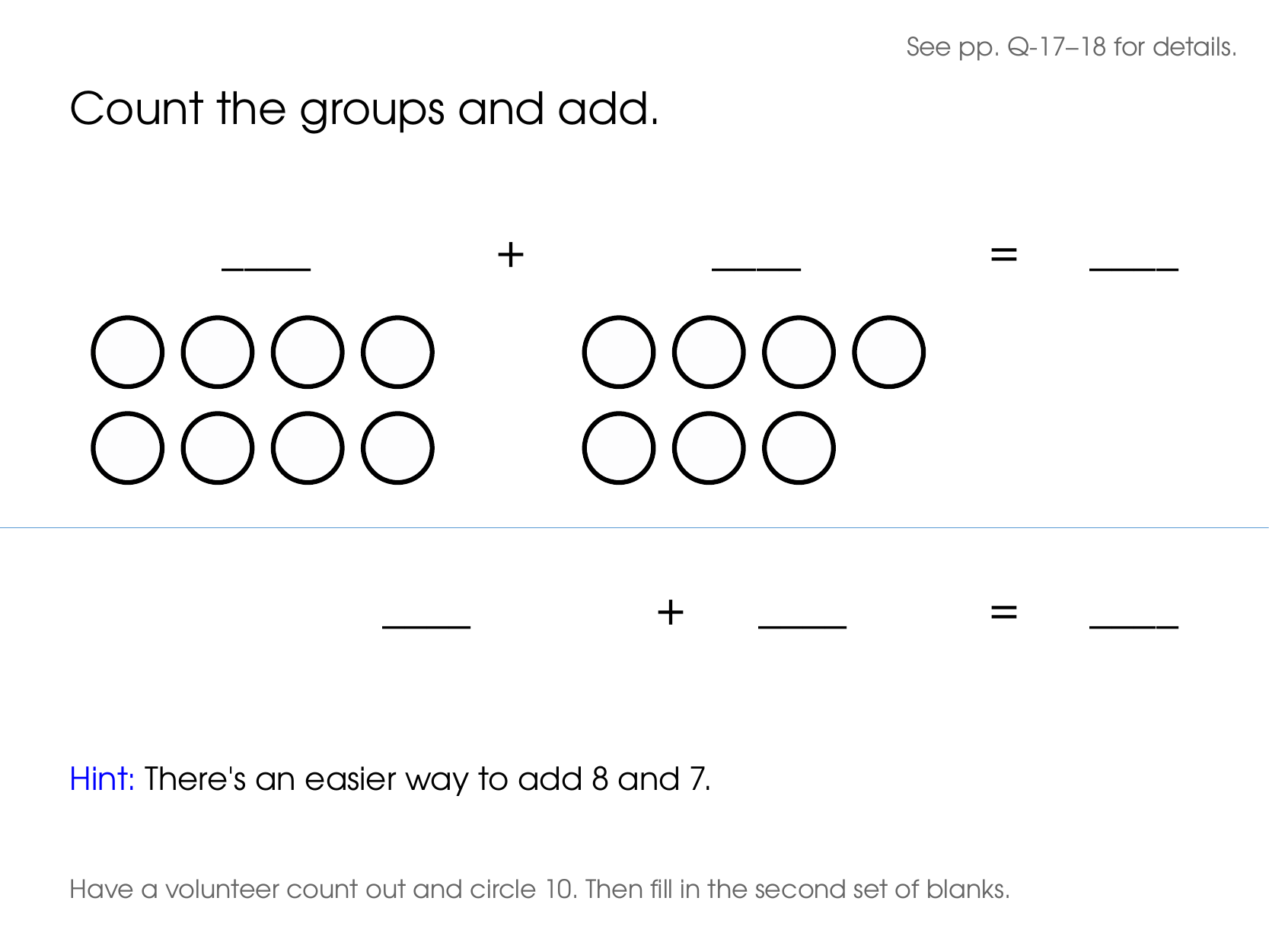

See pp. Q-17–18 for details.
Count the groups and add.
____
+
____
=
____

____
+
____
=
____
Hint: There's an easier way to add 8 and 7.
Have a volunteer count out and circle 10. Then fill in the second set of blanks.